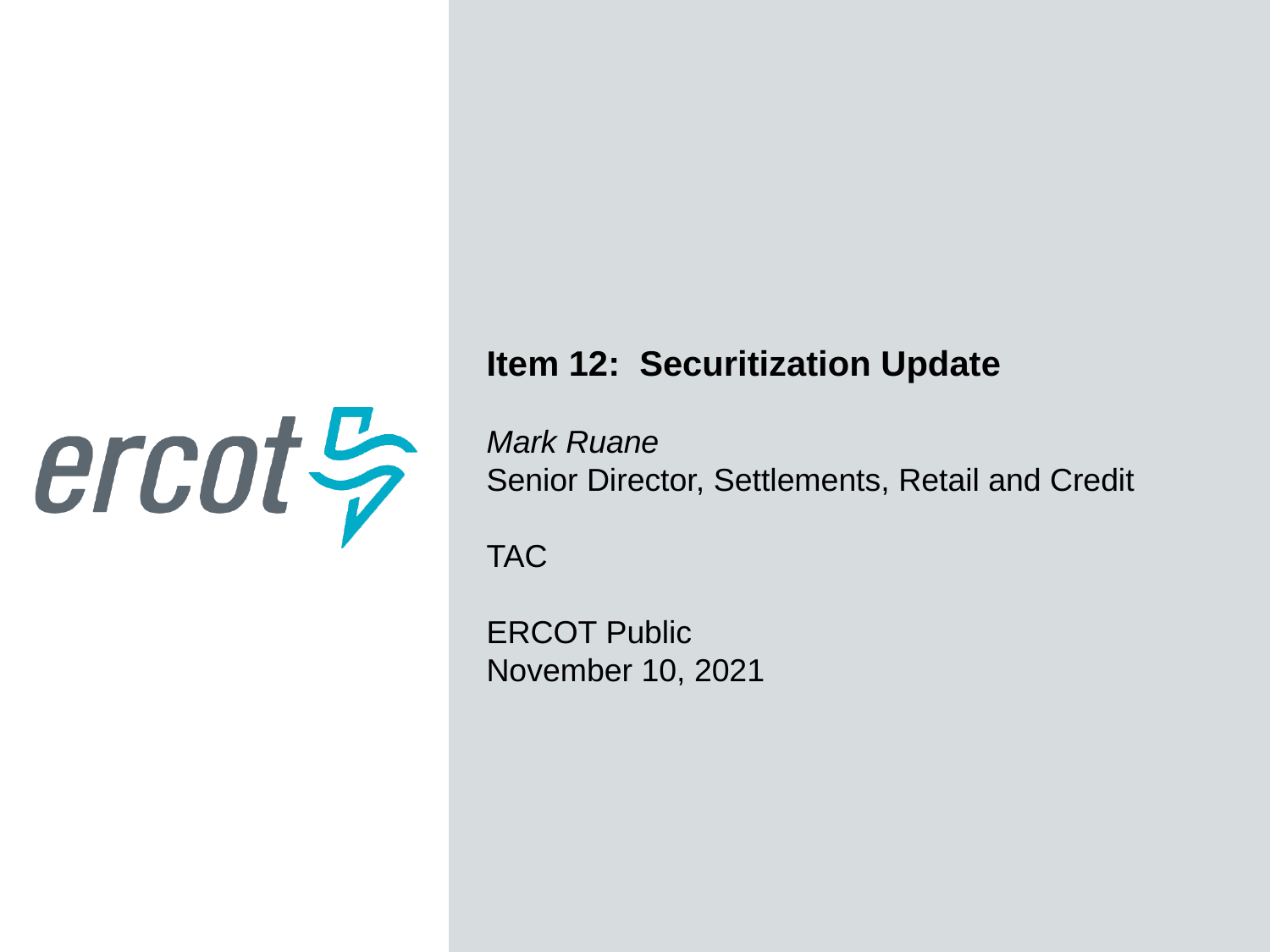

Item 12:  Securitization Update

Mark Ruane
Senior Director, Settlements, Retail and Credit

TAC

ERCOT Public
November 10, 2021